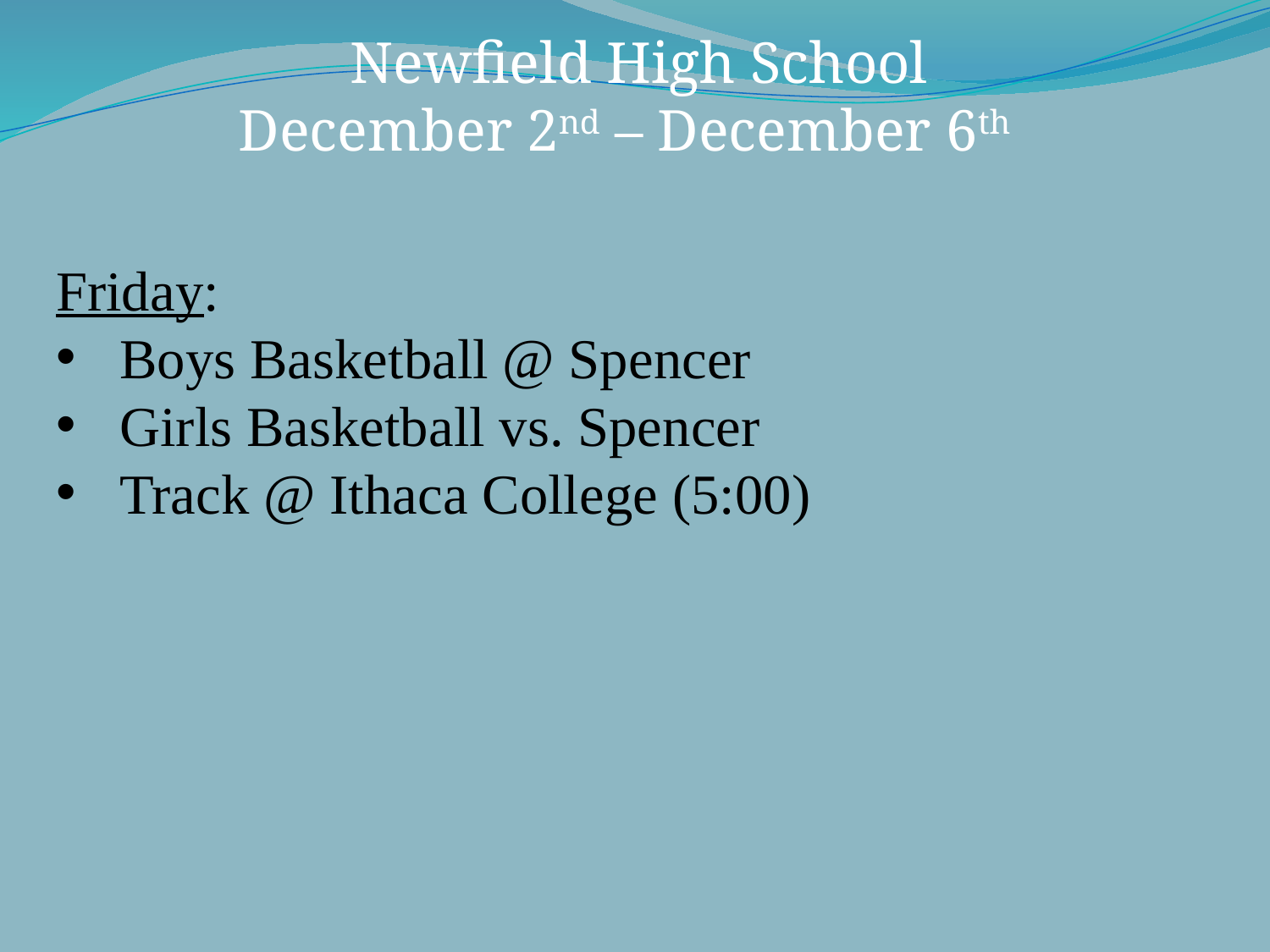

Newfield High School
December 2nd – December 6th
Friday:
Boys Basketball @ Spencer
Girls Basketball vs. Spencer
Track @ Ithaca College (5:00)